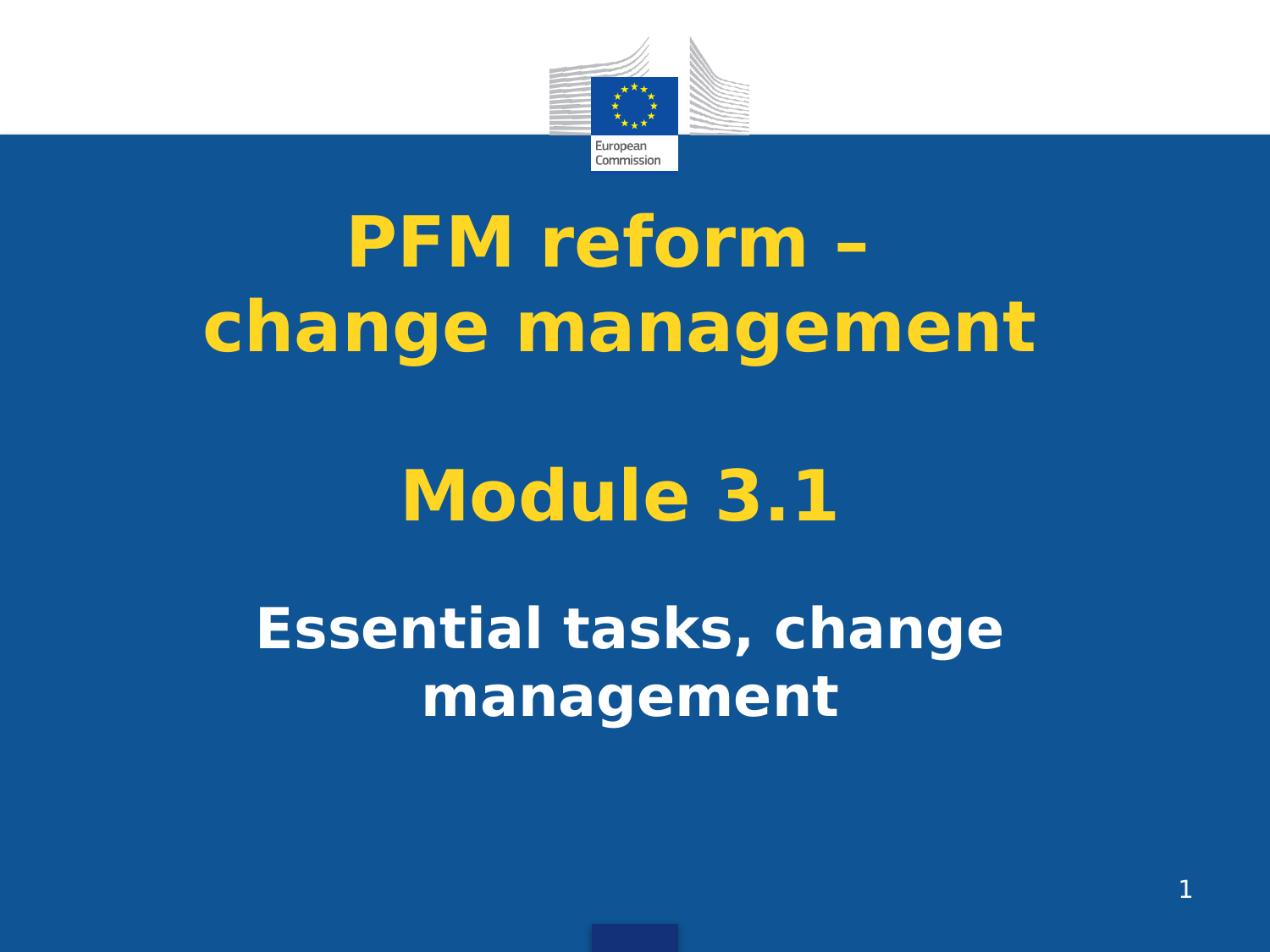

# PFM reform – change management Module 3.1
Essential tasks, change management
1